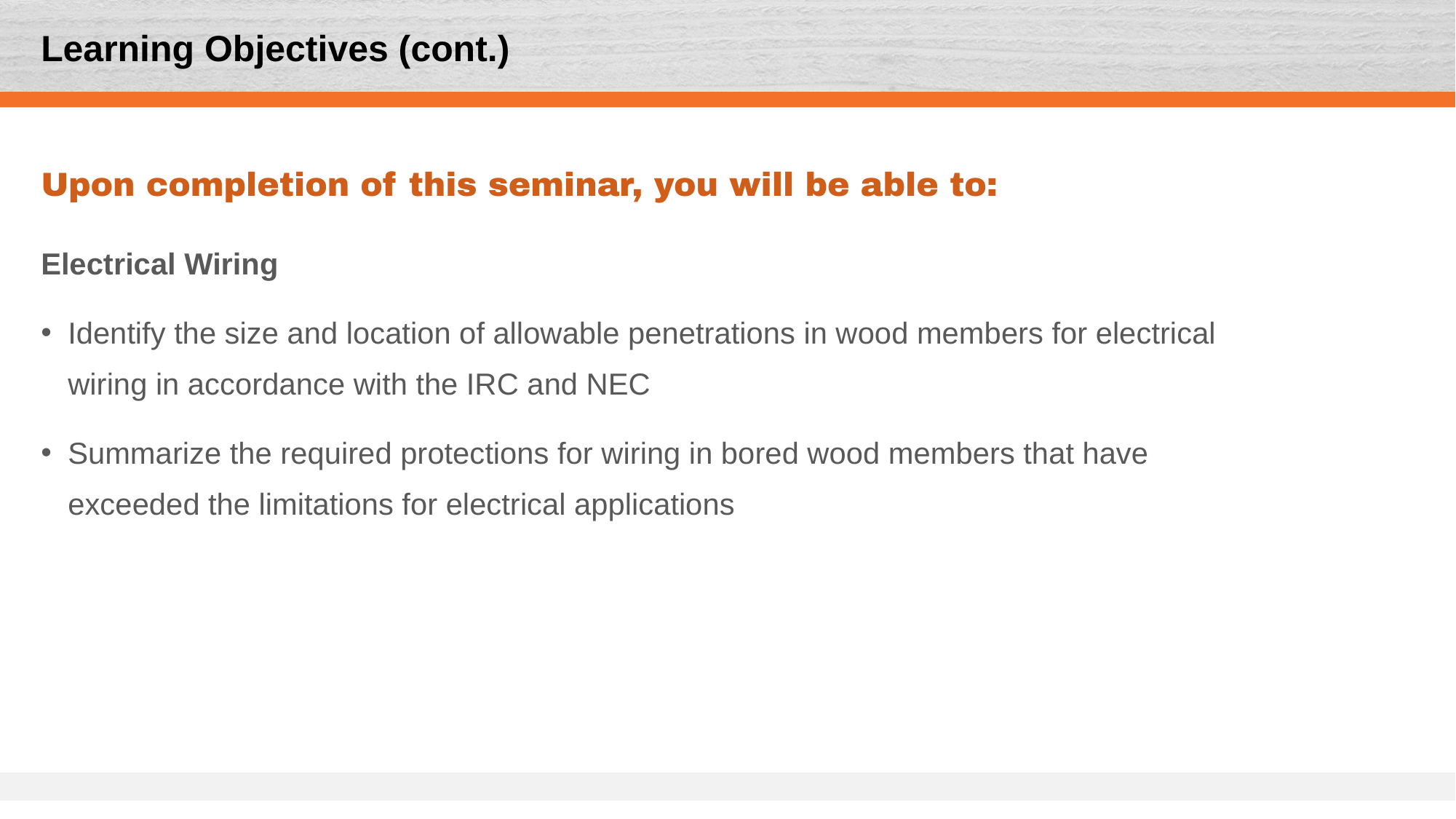

# Learning Objectives (cont.)
Upon completion of this seminar, you will be able to:
Electrical Wiring
Identify the size and location of allowable penetrations in wood members for electrical wiring in accordance with the IRC and NEC
Summarize the required protections for wiring in bored wood members that have exceeded the limitations for electrical applications